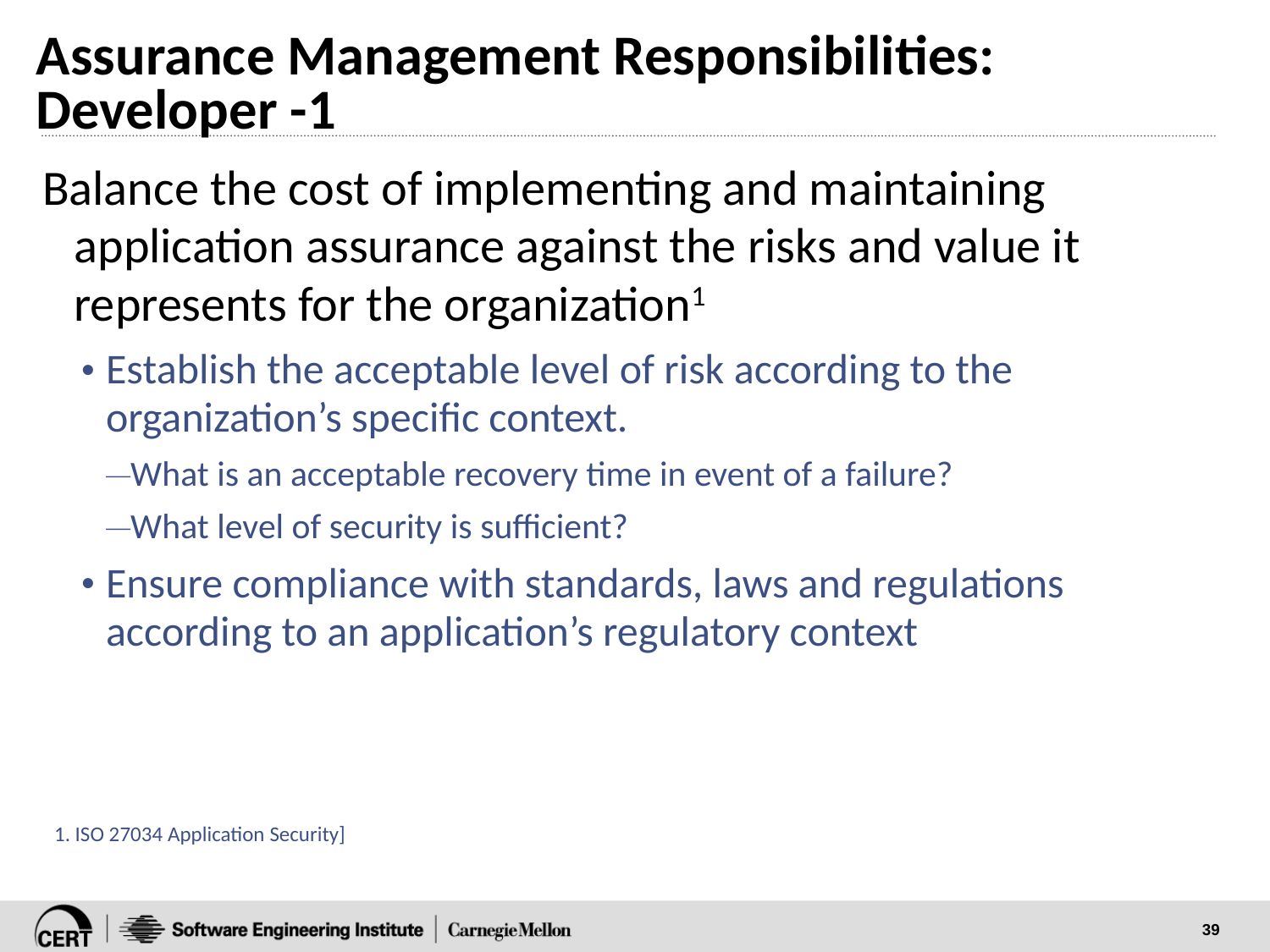

# Assurance Management Responsibilities: Developer -1
Balance the cost of implementing and maintaining application assurance against the risks and value it represents for the organization1
Establish the acceptable level of risk according to the organization’s specific context.
What is an acceptable recovery time in event of a failure?
What level of security is sufficient?
Ensure compliance with standards, laws and regulations according to an application’s regulatory context
1. ISO 27034 Application Security]